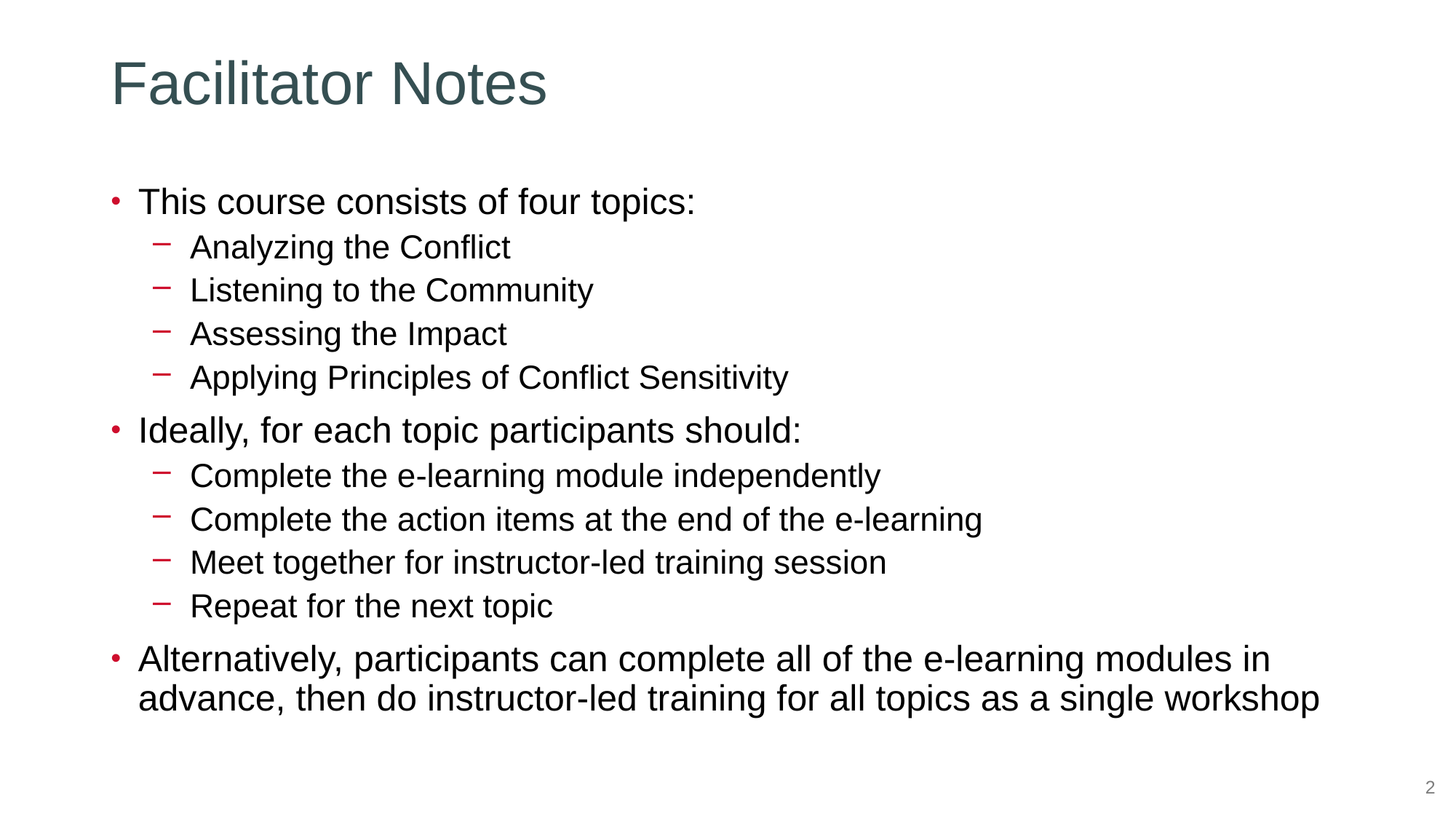

# Facilitator Notes
This course consists of four topics:
Analyzing the Conflict
Listening to the Community
Assessing the Impact
Applying Principles of Conflict Sensitivity
Ideally, for each topic participants should:
Complete the e-learning module independently
Complete the action items at the end of the e-learning
Meet together for instructor-led training session
Repeat for the next topic
Alternatively, participants can complete all of the e-learning modules in advance, then do instructor-led training for all topics as a single workshop

2